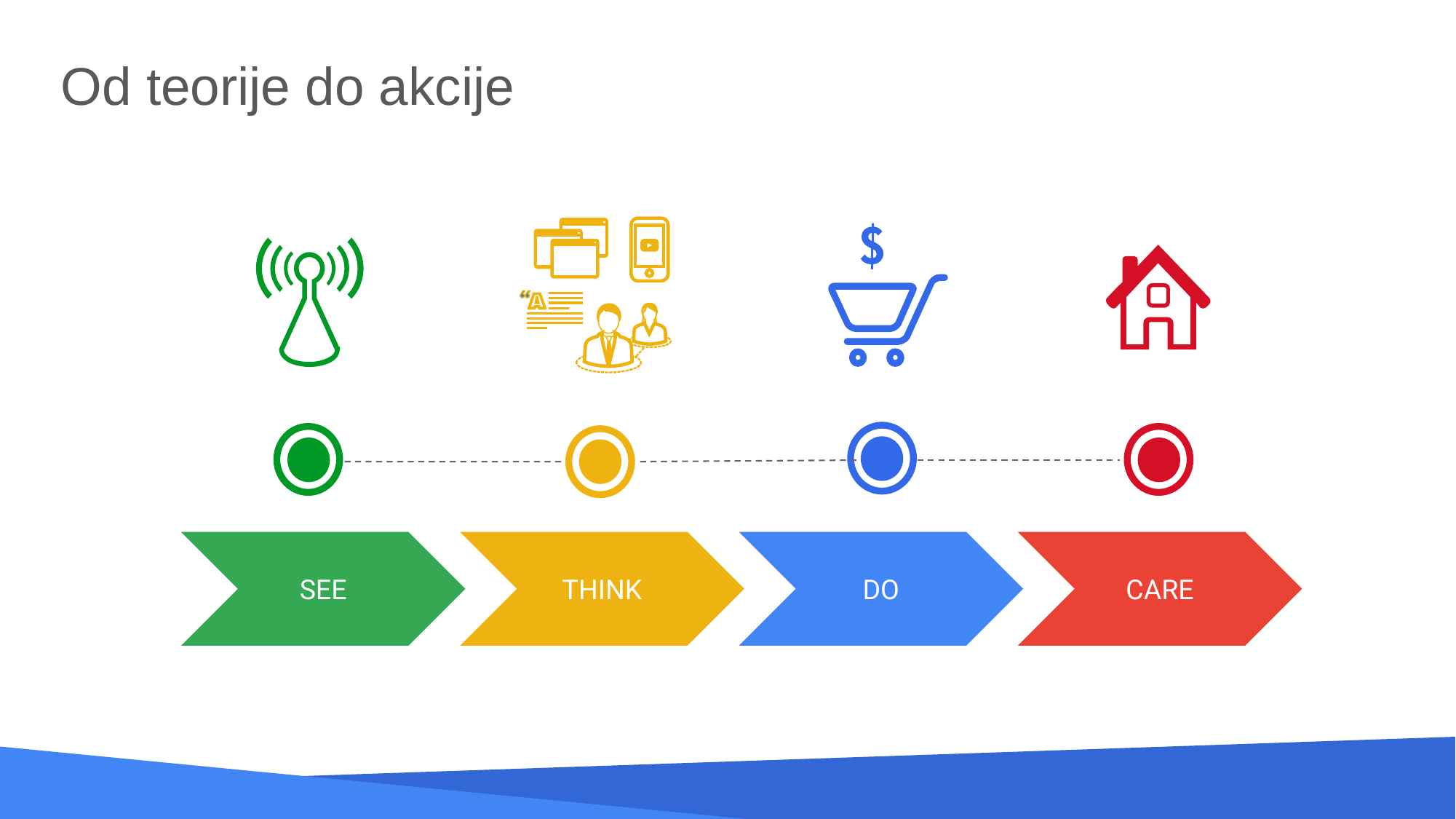

Od teorije do akcije

SEE
THINK
DO
CARE